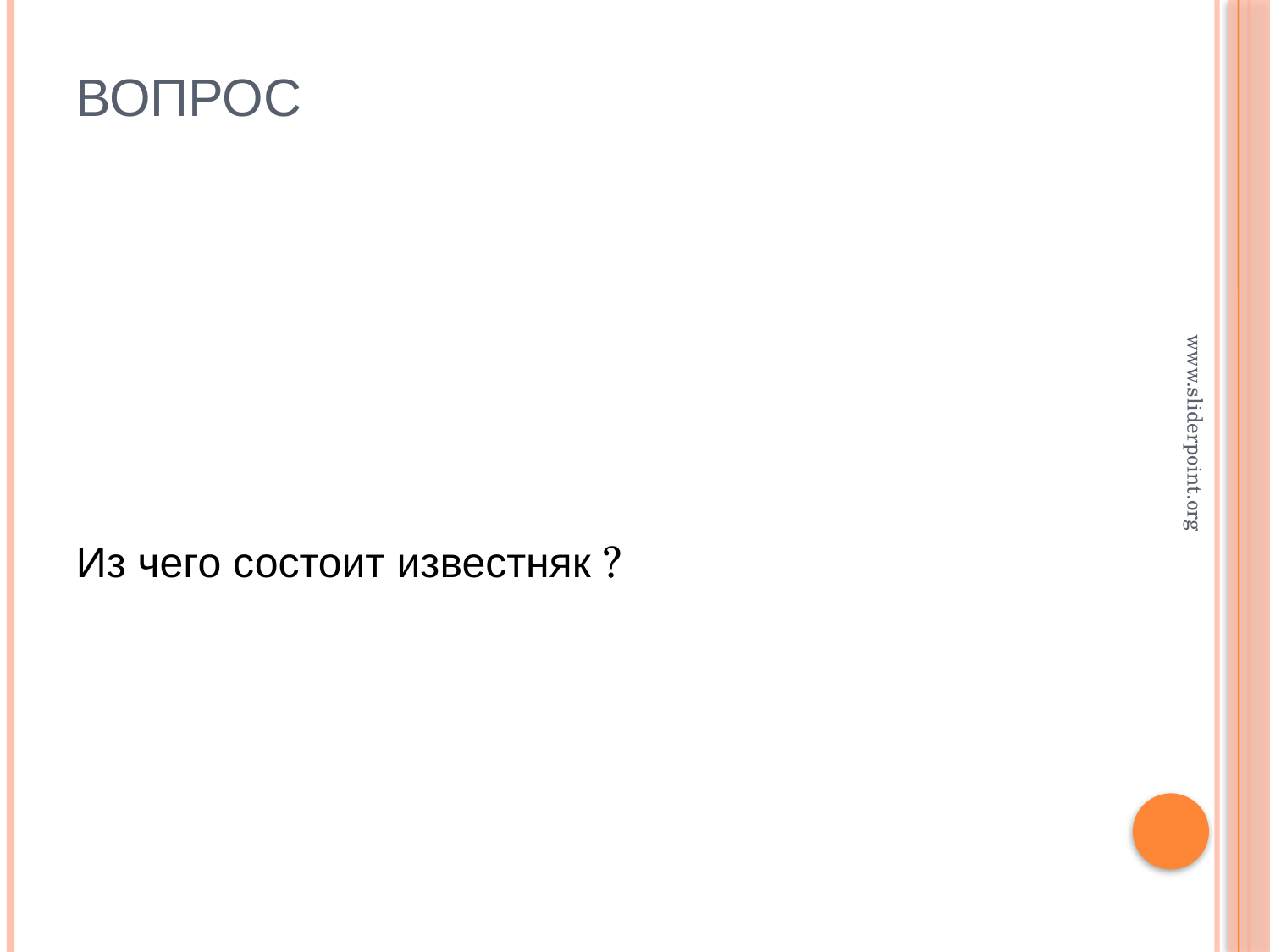

# вопрос

Из чего состоит известняк ?
www.sliderpoint.org